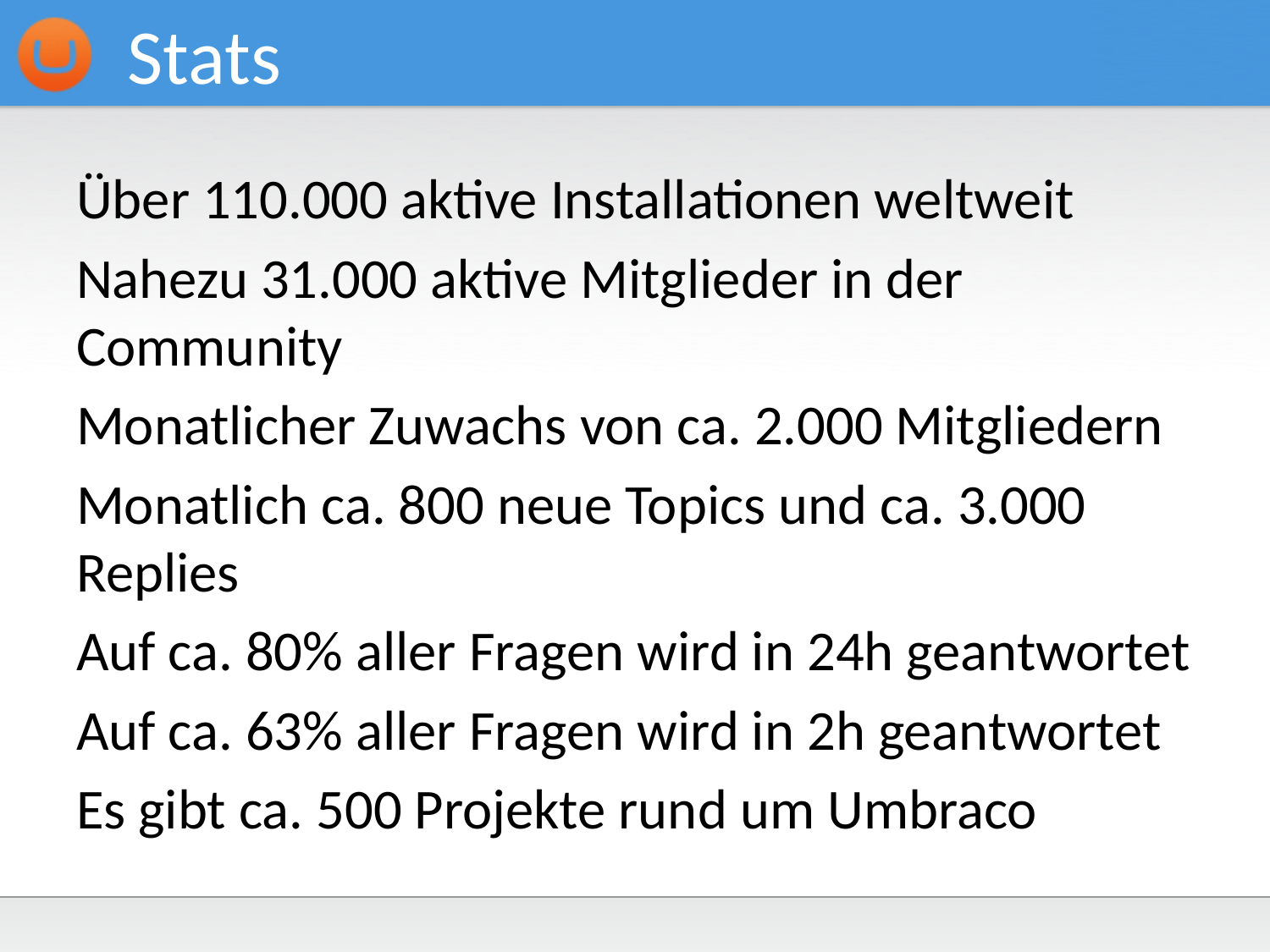

# Stats
Über 110.000 aktive Installationen weltweit
Nahezu 31.000 aktive Mitglieder in der Community
Monatlicher Zuwachs von ca. 2.000 Mitgliedern
Monatlich ca. 800 neue Topics und ca. 3.000 Replies
Auf ca. 80% aller Fragen wird in 24h geantwortet
Auf ca. 63% aller Fragen wird in 2h geantwortet
Es gibt ca. 500 Projekte rund um Umbraco